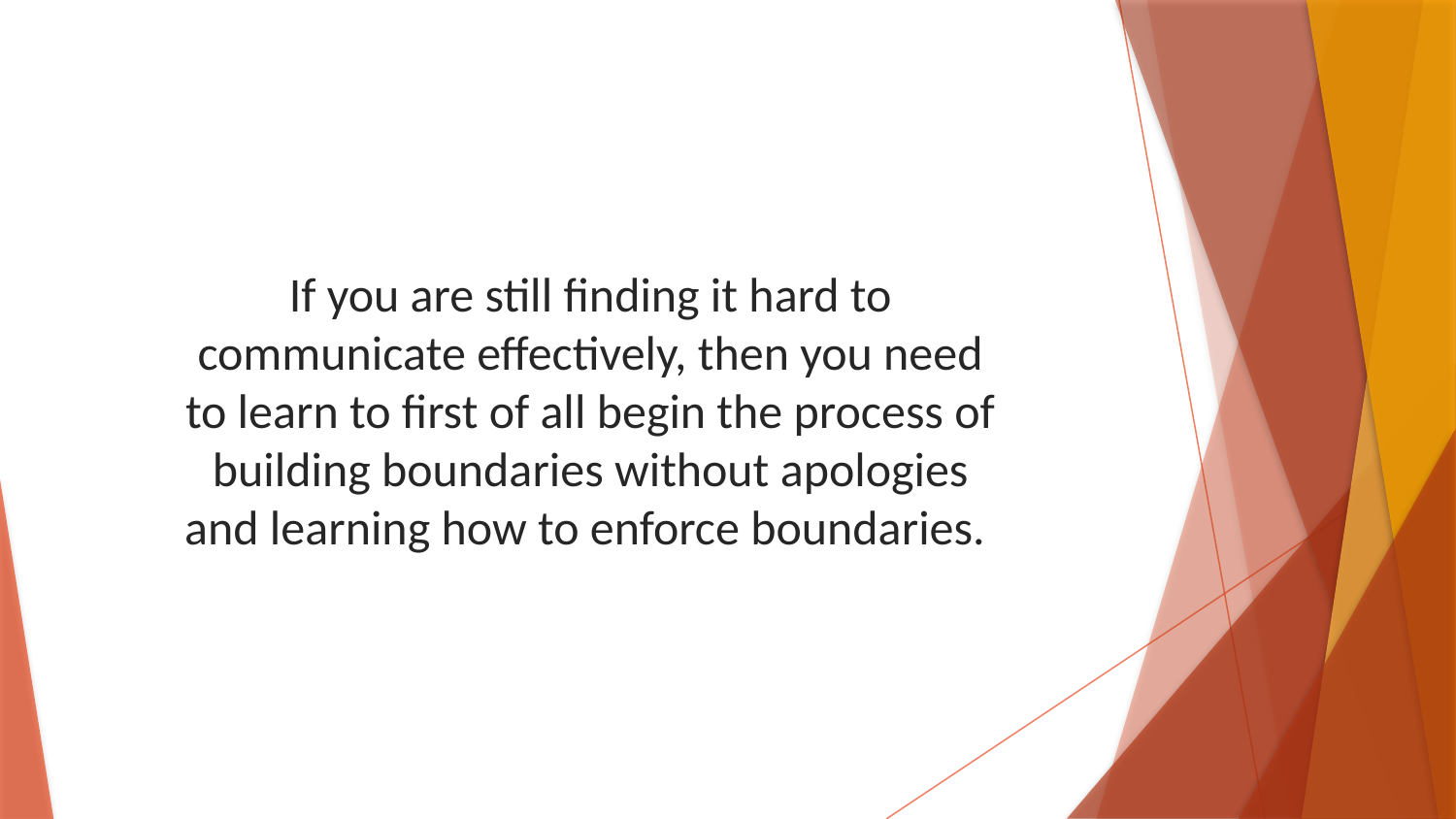

If you are still finding it hard to communicate effectively, then you need to learn to first of all begin the process of building boundaries without apologies and learning how to enforce boundaries.